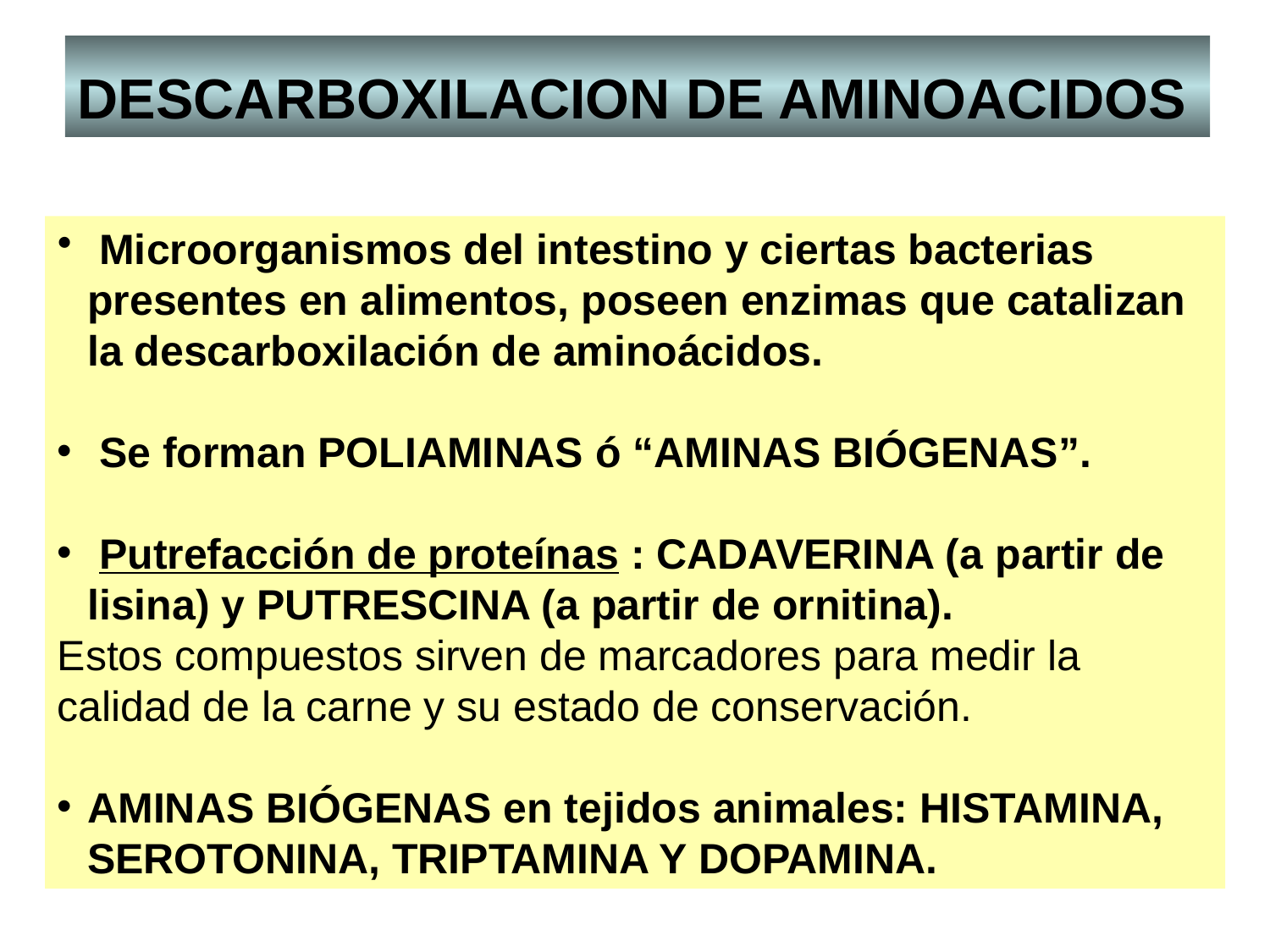

DESCARBOXILACION DE AMINOACIDOS
 Microorganismos del intestino y ciertas bacterias presentes en alimentos, poseen enzimas que catalizan la descarboxilación de aminoácidos.

 Se forman POLIAMINAS ó “AMINAS BIÓGENAS”.

 Putrefacción de proteínas : CADAVERINA (a partir de lisina) y PUTRESCINA (a partir de ornitina).
Estos compuestos sirven de marcadores para medir la calidad de la carne y su estado de conservación.

AMINAS BIÓGENAS en tejidos animales: HISTAMINA, SEROTONINA, TRIPTAMINA Y DOPAMINA.